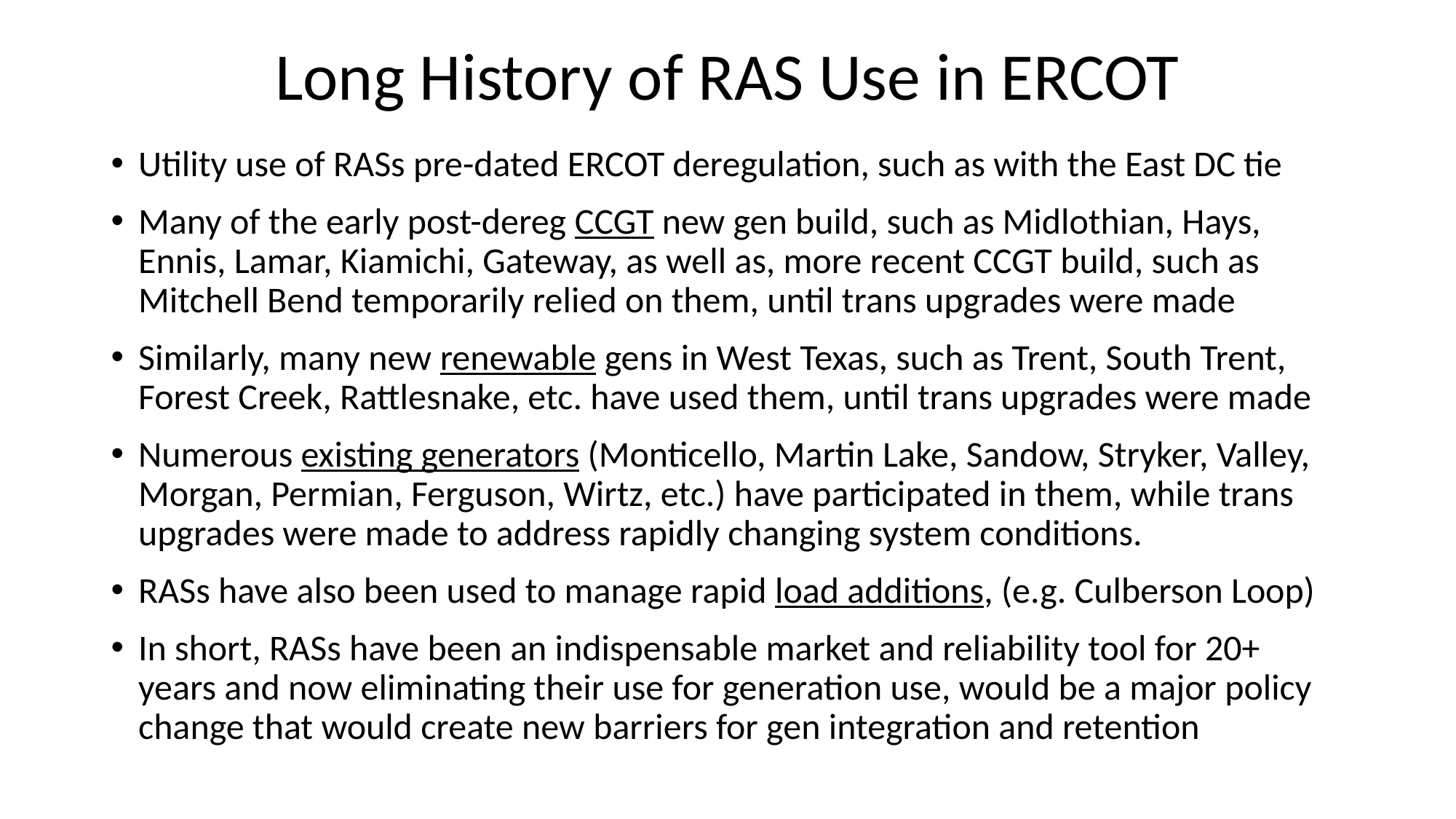

# Long History of RAS Use in ERCOT
Utility use of RASs pre-dated ERCOT deregulation, such as with the East DC tie
Many of the early post-dereg CCGT new gen build, such as Midlothian, Hays, Ennis, Lamar, Kiamichi, Gateway, as well as, more recent CCGT build, such as Mitchell Bend temporarily relied on them, until trans upgrades were made
Similarly, many new renewable gens in West Texas, such as Trent, South Trent, Forest Creek, Rattlesnake, etc. have used them, until trans upgrades were made
Numerous existing generators (Monticello, Martin Lake, Sandow, Stryker, Valley, Morgan, Permian, Ferguson, Wirtz, etc.) have participated in them, while trans upgrades were made to address rapidly changing system conditions.
RASs have also been used to manage rapid load additions, (e.g. Culberson Loop)
In short, RASs have been an indispensable market and reliability tool for 20+ years and now eliminating their use for generation use, would be a major policy change that would create new barriers for gen integration and retention